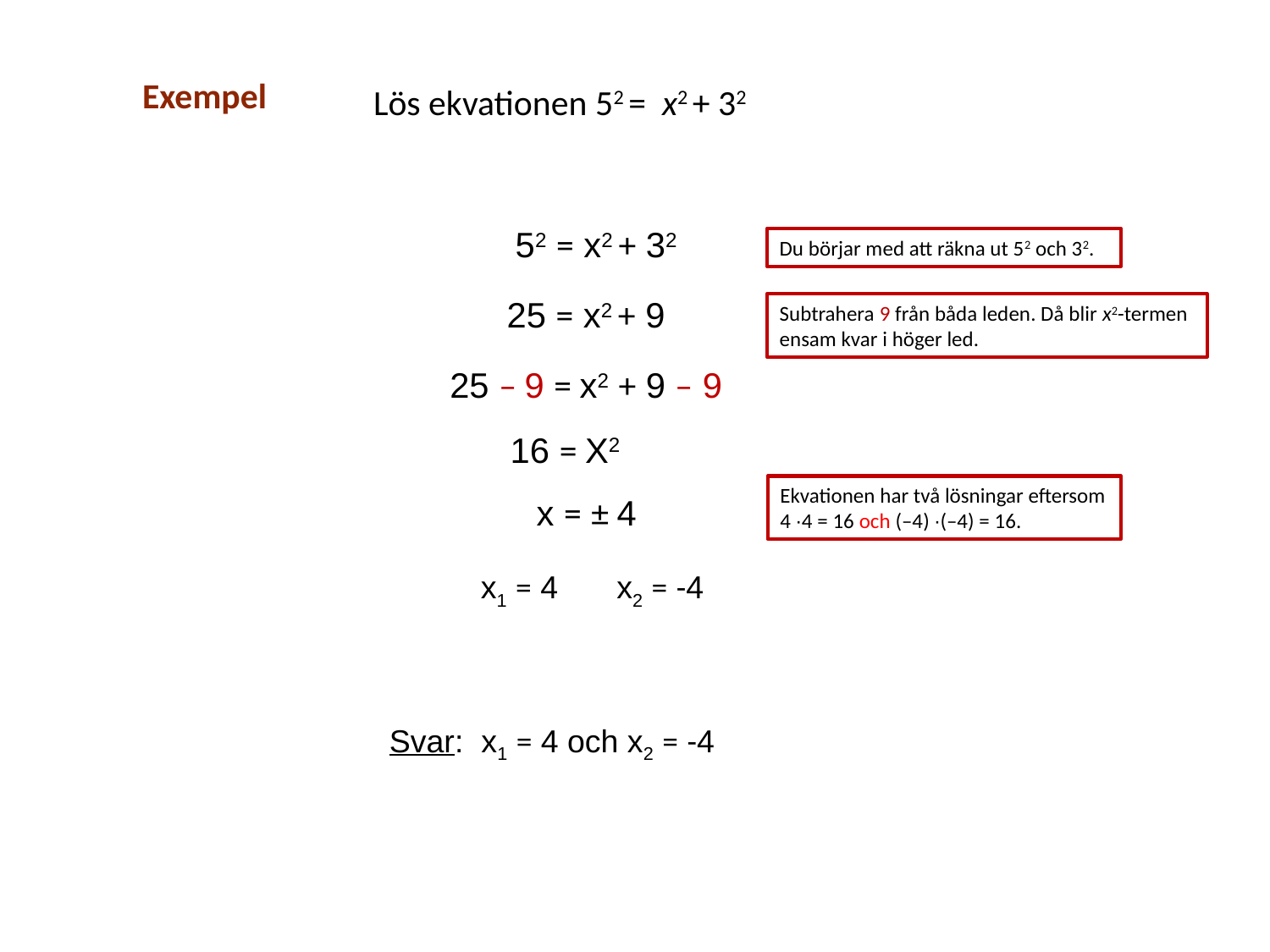

Exempel
Lös ekvationen 52 =  x2 + 32
52 = x2 + 32
Du börjar med att räkna ut 52 och 32.
25 = x2 + 9
Subtrahera 9 från båda leden. Då blir x2-termen ensam kvar i höger led.
25 – 9 = x2 + 9 – 9
16 = X2
Ekvationen har två lösningar eftersom 4 ∙4 = 16 och (–4) ∙(–4) = 16.
x = ± 4
x1 = 4	 x2 = -4
Svar:  x1 = 4 och x2 = -4